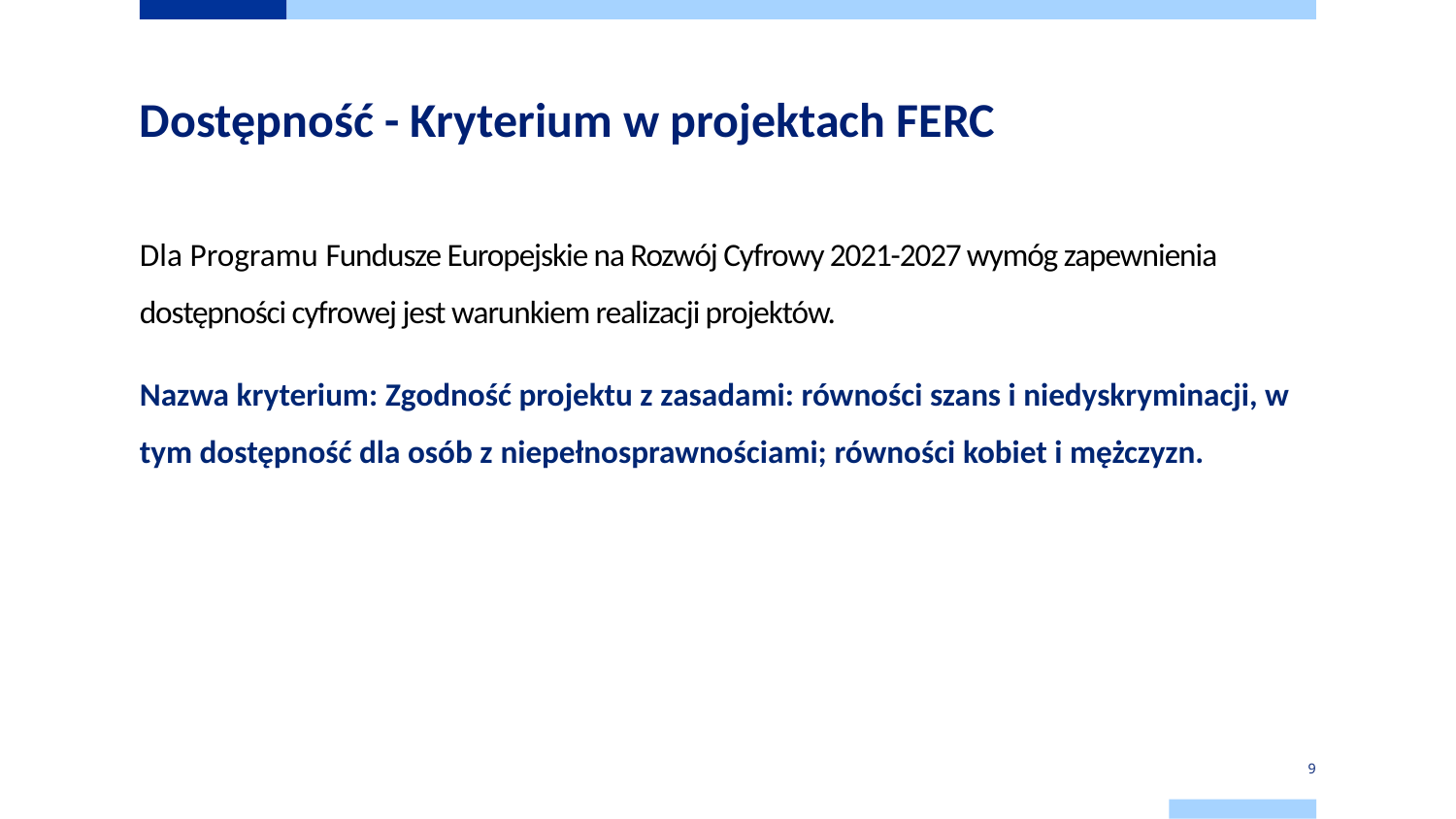

# Dostępność - Kryterium w projektach FERC
Dla Programu Fundusze Europejskie na Rozwój Cyfrowy 2021-2027 wymóg zapewnienia dostępności cyfrowej jest warunkiem realizacji projektów.
Nazwa kryterium: Zgodność projektu z zasadami: równości szans i niedyskryminacji, w tym dostępność dla osób z niepełnosprawnościami; równości kobiet i mężczyzn.
9